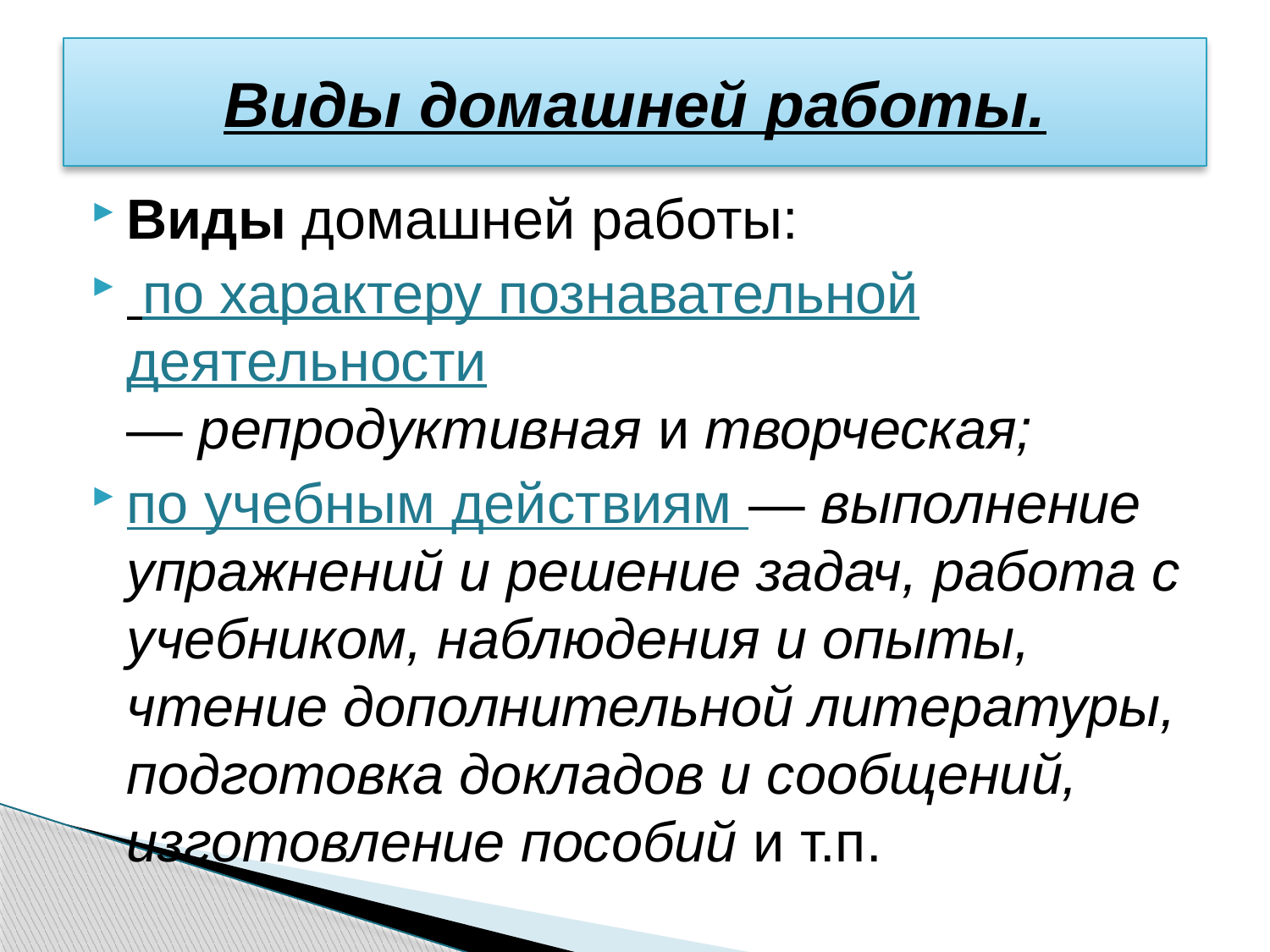

# Виды домашней работы.
Виды домашней работы:
 по характеру познавательной деятельности — репродуктивная и творческая;
по учебным действиям — выполнение упражнений и решение задач, работа с учебником, наблюдения и опыты, чтение дополнительной литературы, подготовка докладов и сообщений, изготовление пособий и т.п.